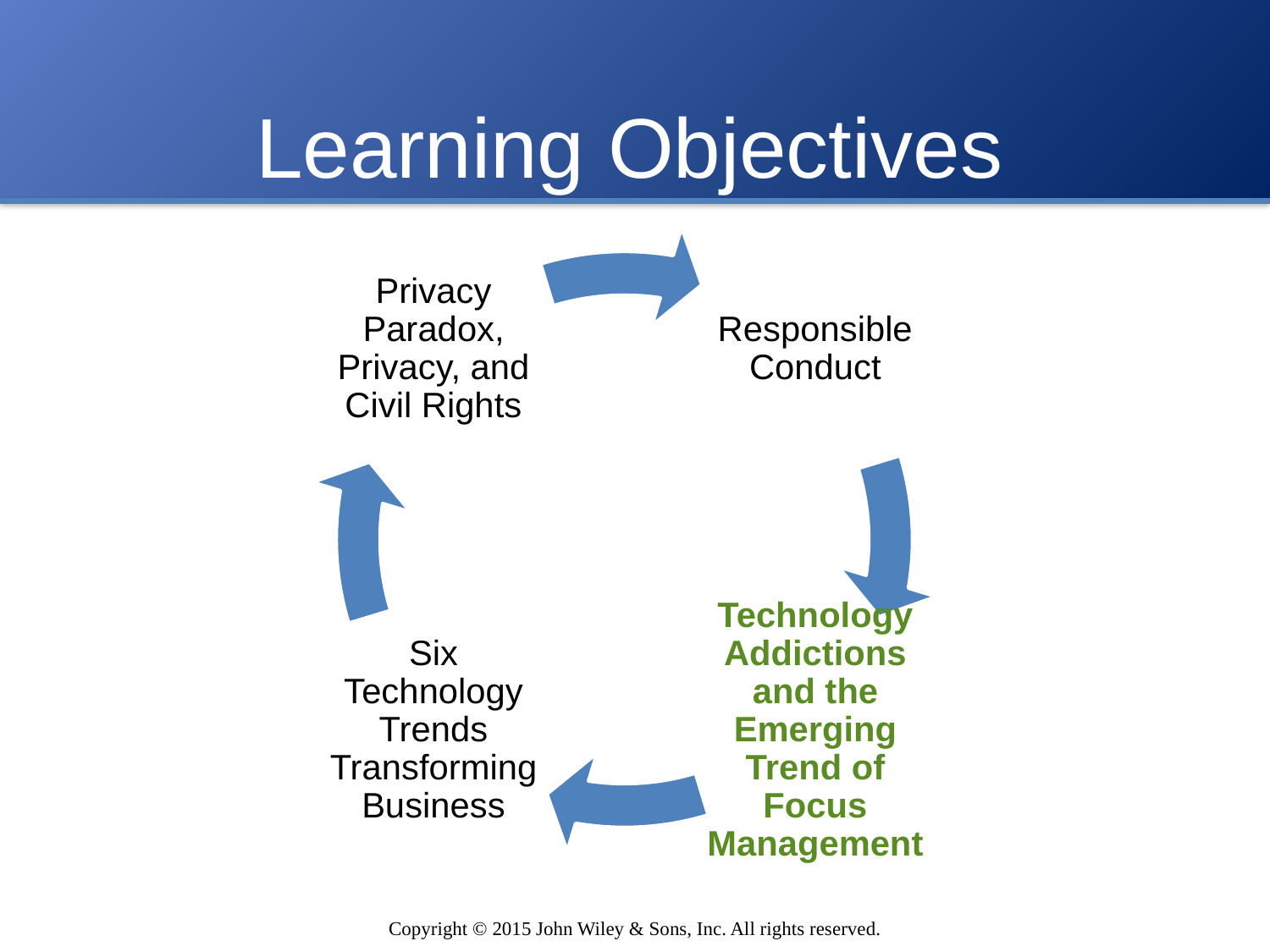

Responsible Conduct
Technology Addictions and the Emerging Trend of Focus Management
Six Technology Trends Transforming Business
Privacy Paradox, Privacy, and Civil Rights